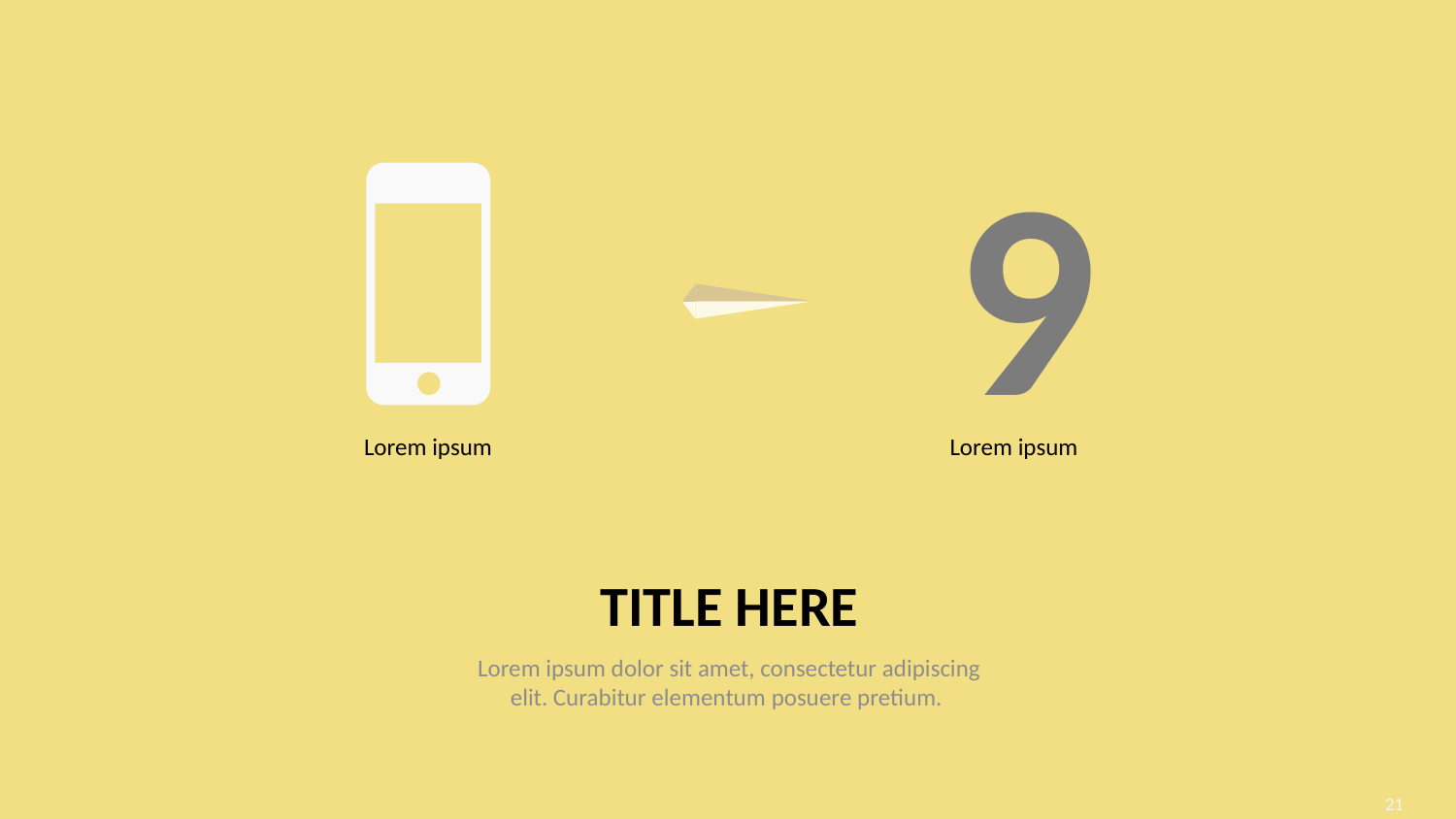

9

Lorem ipsum
Lorem ipsum
TITLE HERE
Lorem ipsum dolor sit amet, consectetur adipiscing elit. Curabitur elementum posuere pretium.